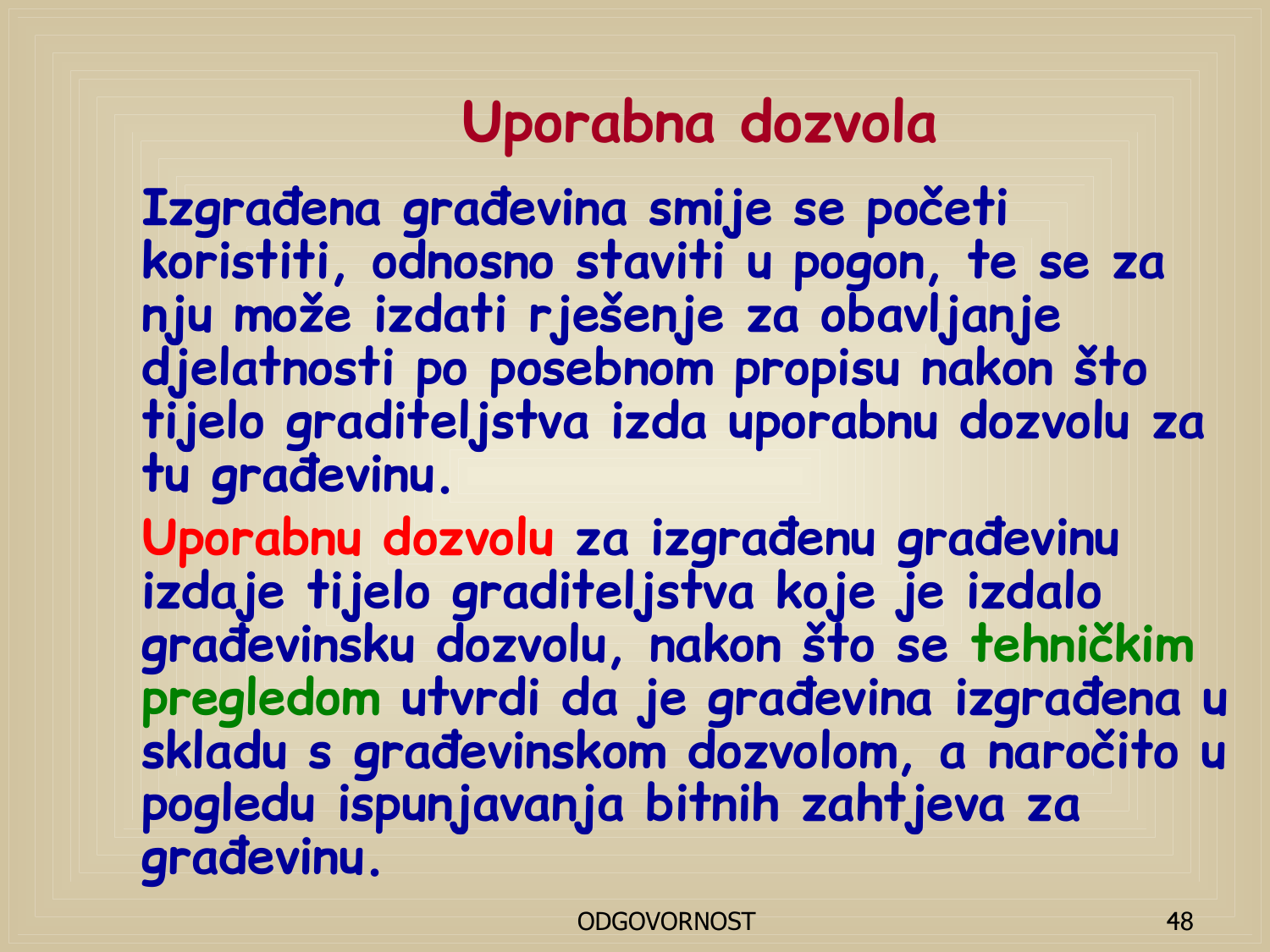

# Uporabna dozvola
Izgrađena građevina smije se početi koristiti, odnosno staviti u pogon, te se za nju može izdati rješenje za obavljanje djelatnosti po posebnom propisu nakon što tijelo graditeljstva izda uporabnu dozvolu za tu građevinu.
Uporabnu dozvolu za izgrađenu građevinu izdaje tijelo graditeljstva koje je izdalo građevinsku dozvolu, nakon što se tehničkim pregledom utvrdi da je građevina izgrađena u skladu s građevinskom dozvolom, a naročito u pogledu ispunjavanja bitnih zahtjeva za građevinu.
ODGOVORNOST
48